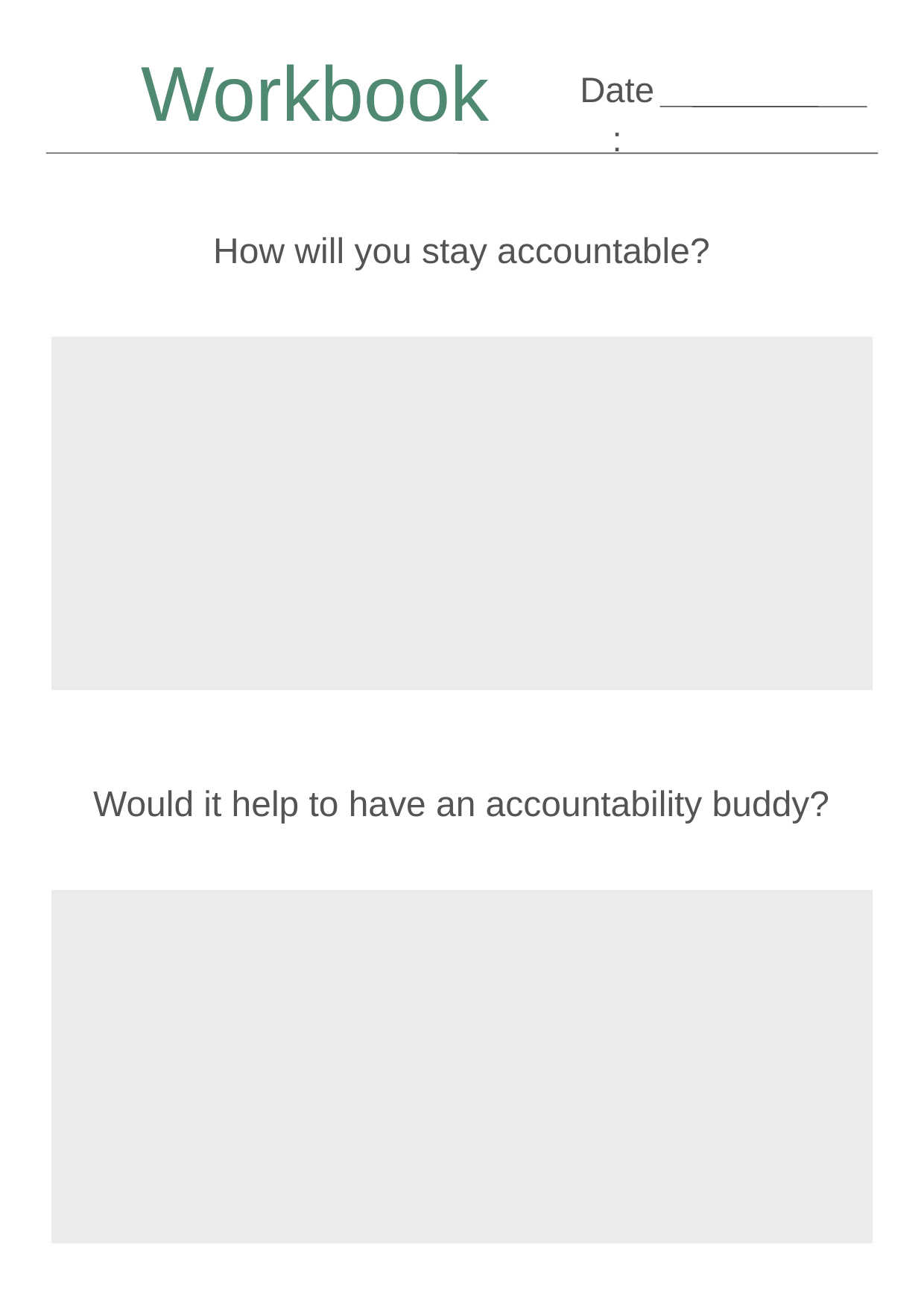

Workbook
Date:

How will you stay accountable?

Would it help to have an accountability buddy?